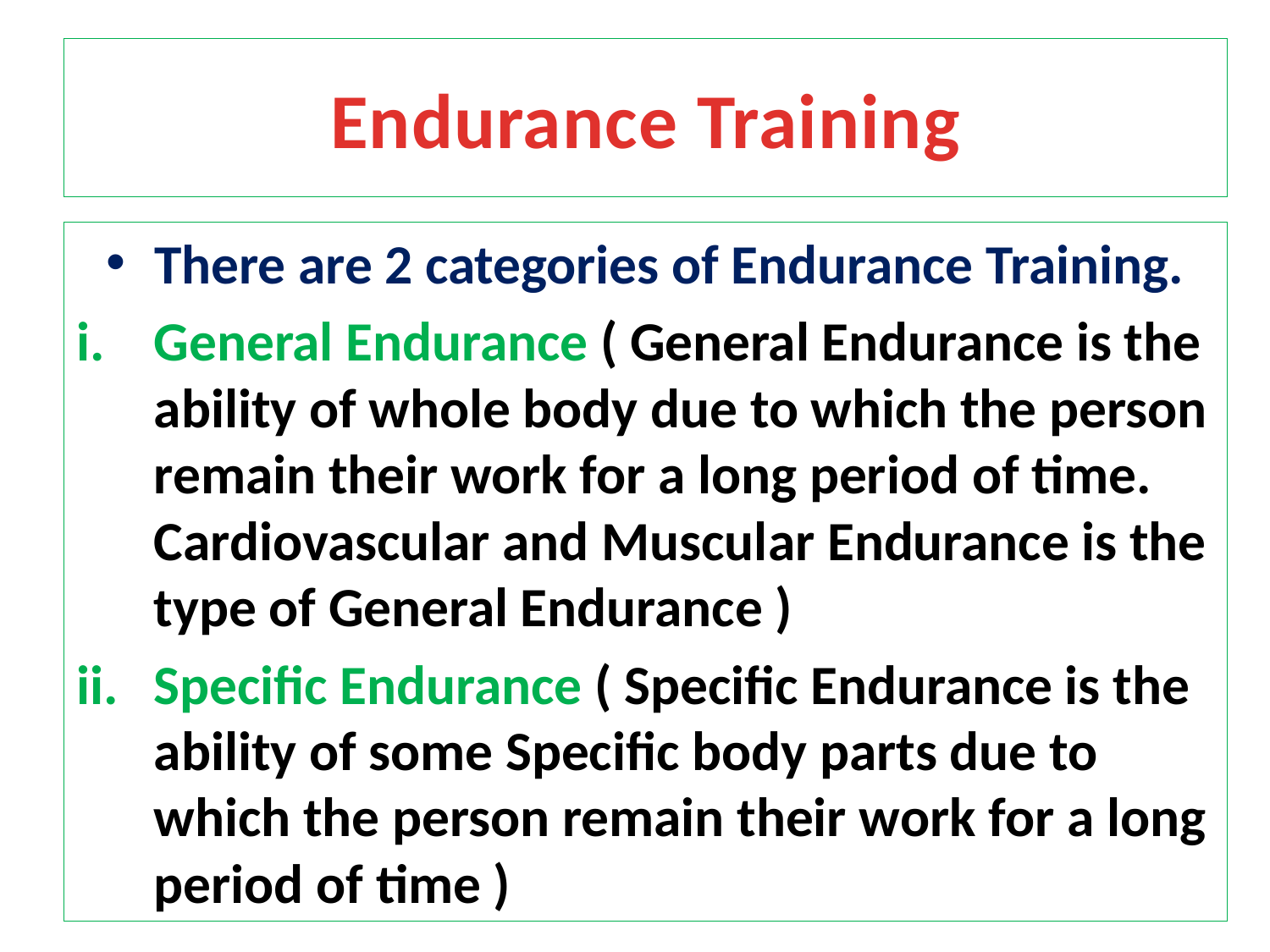

# Endurance Training
There are 2 categories of Endurance Training.
General Endurance ( General Endurance is the ability of whole body due to which the person remain their work for a long period of time. Cardiovascular and Muscular Endurance is the type of General Endurance )
Specific Endurance ( Specific Endurance is the ability of some Specific body parts due to which the person remain their work for a long period of time )